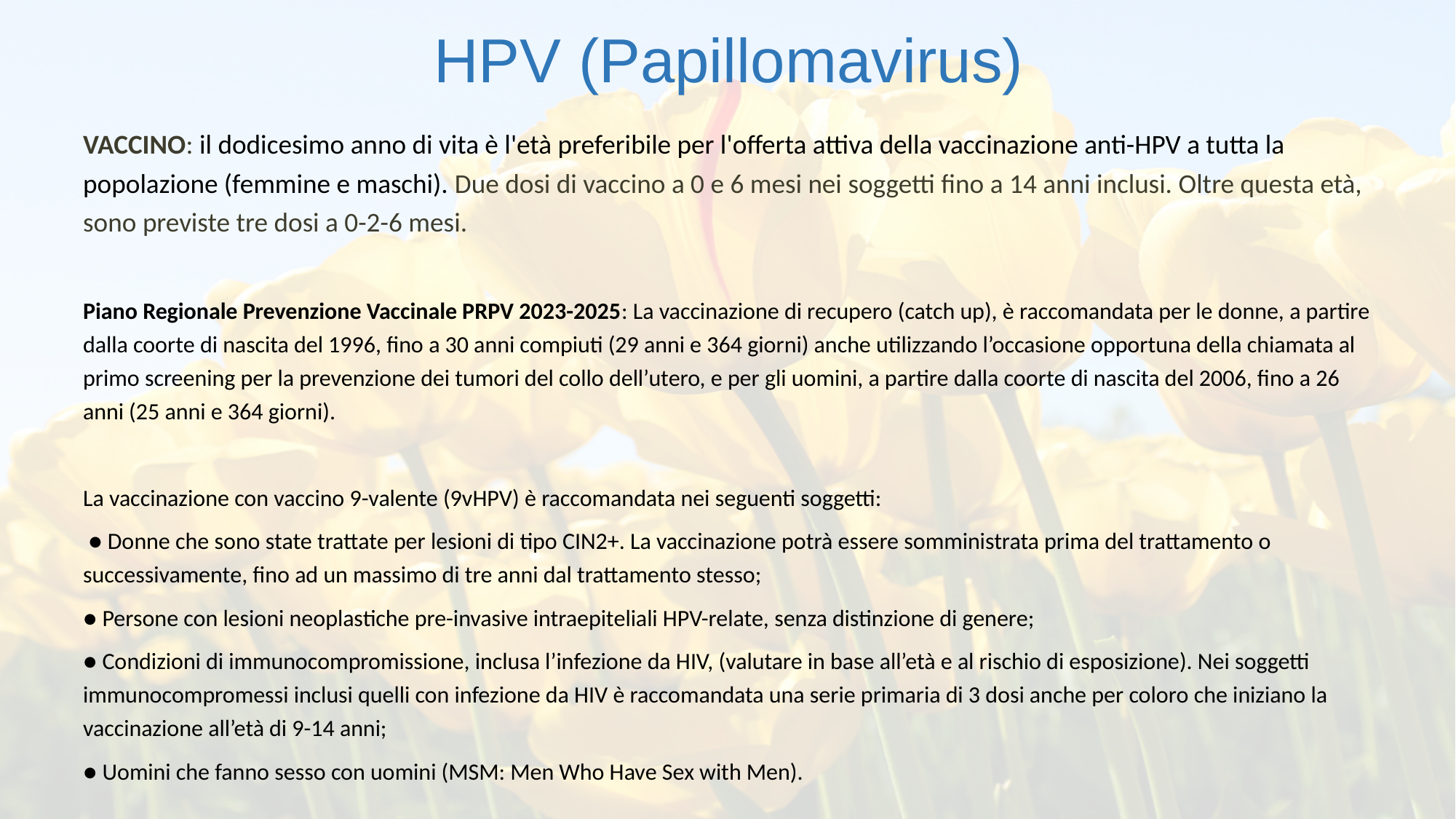

# HPV (Papillomavirus)
VACCINO: il dodicesimo anno di vita è l'età preferibile per l'offerta attiva della vaccinazione anti-HPV a tutta la popolazione (femmine e maschi). Due dosi di vaccino a 0 e 6 mesi nei soggetti fino a 14 anni inclusi. Oltre questa età, sono previste tre dosi a 0-2-6 mesi.

Piano Regionale Prevenzione Vaccinale PRPV 2023-2025: La vaccinazione di recupero (catch up), è raccomandata per le donne, a partire dalla coorte di nascita del 1996, fino a 30 anni compiuti (29 anni e 364 giorni) anche utilizzando l’occasione opportuna della chiamata al primo screening per la prevenzione dei tumori del collo dell’utero, e per gli uomini, a partire dalla coorte di nascita del 2006, fino a 26 anni (25 anni e 364 giorni).

La vaccinazione con vaccino 9-valente (9vHPV) è raccomandata nei seguenti soggetti:
 ● Donne che sono state trattate per lesioni di tipo CIN2+. La vaccinazione potrà essere somministrata prima del trattamento o successivamente, fino ad un massimo di tre anni dal trattamento stesso;
● Persone con lesioni neoplastiche pre-invasive intraepiteliali HPV-relate, senza distinzione di genere;
● Condizioni di immunocompromissione, inclusa l’infezione da HIV, (valutare in base all’età e al rischio di esposizione). Nei soggetti immunocompromessi inclusi quelli con infezione da HIV è raccomandata una serie primaria di 3 dosi anche per coloro che iniziano la vaccinazione all’età di 9-14 anni;
● Uomini che fanno sesso con uomini (MSM: Men Who Have Sex with Men).